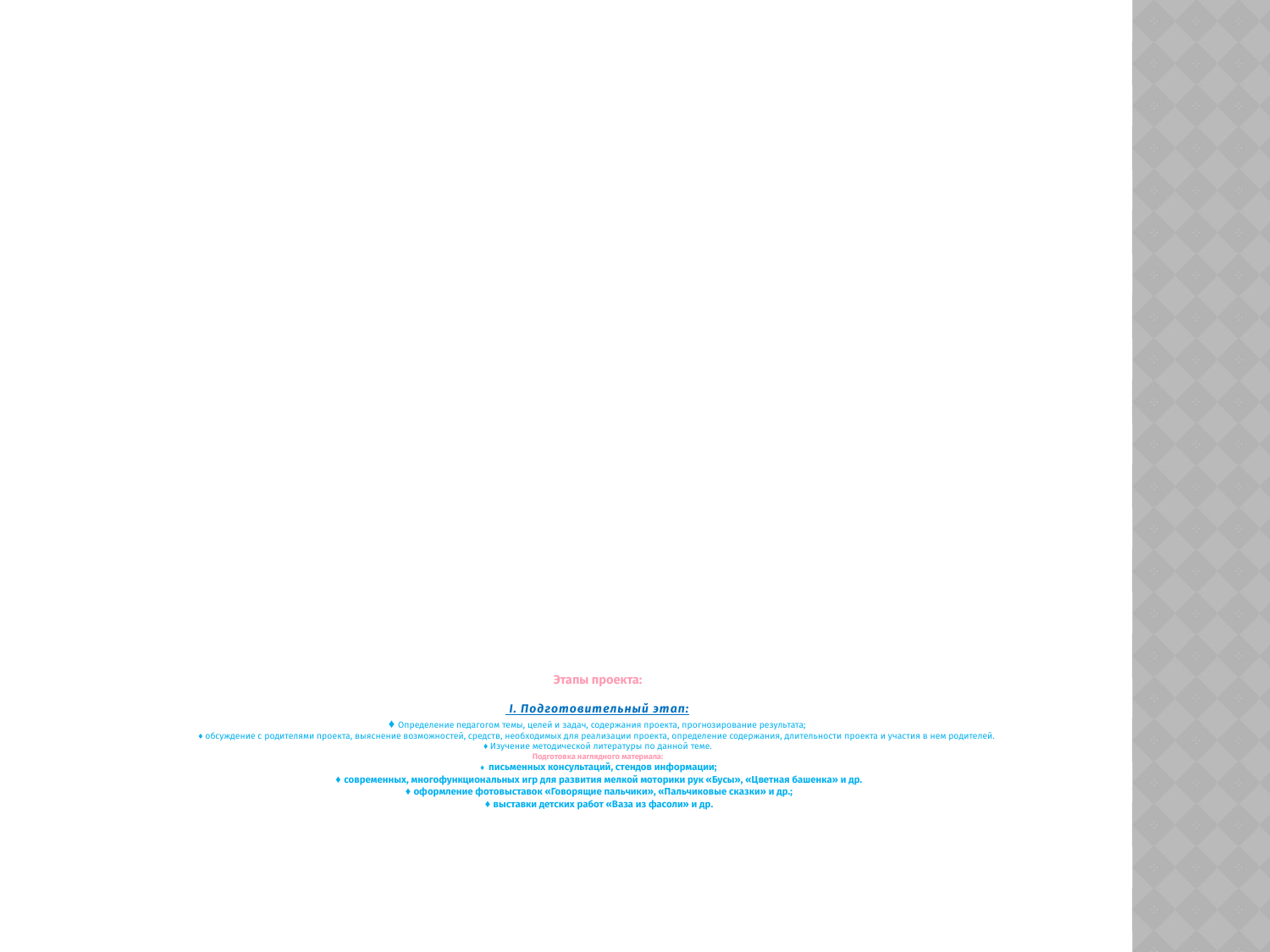

# Этапы проекта:  I. Подготовительный этап: ♦ Определение педагогом темы, целей и задач, содержания проекта, прогнозирование результата; ♦ обсуждение с родителями проекта, выяснение возможностей, средств, необходимых для реализации проекта, определение содержания, длительности проекта и участия в нем родителей. ♦ Изучение методической литературы по данной теме. Подготовка наглядного материала: ♦  письменных консультаций, стендов информации; ♦ современных, многофункциональных игр для развития мелкой моторики рук «Бусы», «Цветная башенка» и др. ♦ оформление фотовыставок «Говорящие пальчики», «Пальчиковые сказки» и др.; ♦ выставки детских работ «Ваза из фасоли» и др.